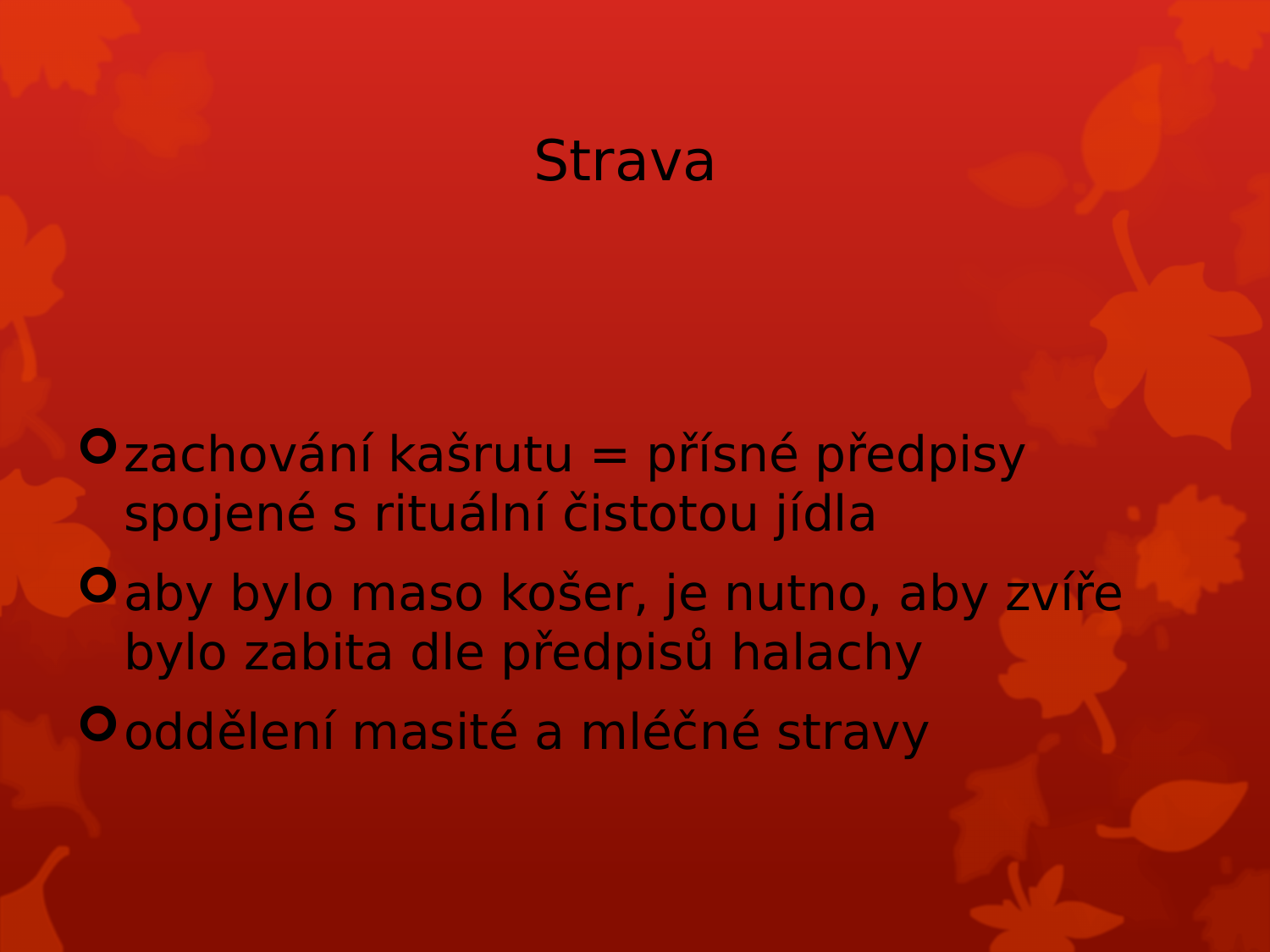

# Strava
zachování kašrutu = přísné předpisy spojené s rituální čistotou jídla
aby bylo maso košer, je nutno, aby zvíře bylo zabita dle předpisů halachy
oddělení masité a mléčné stravy